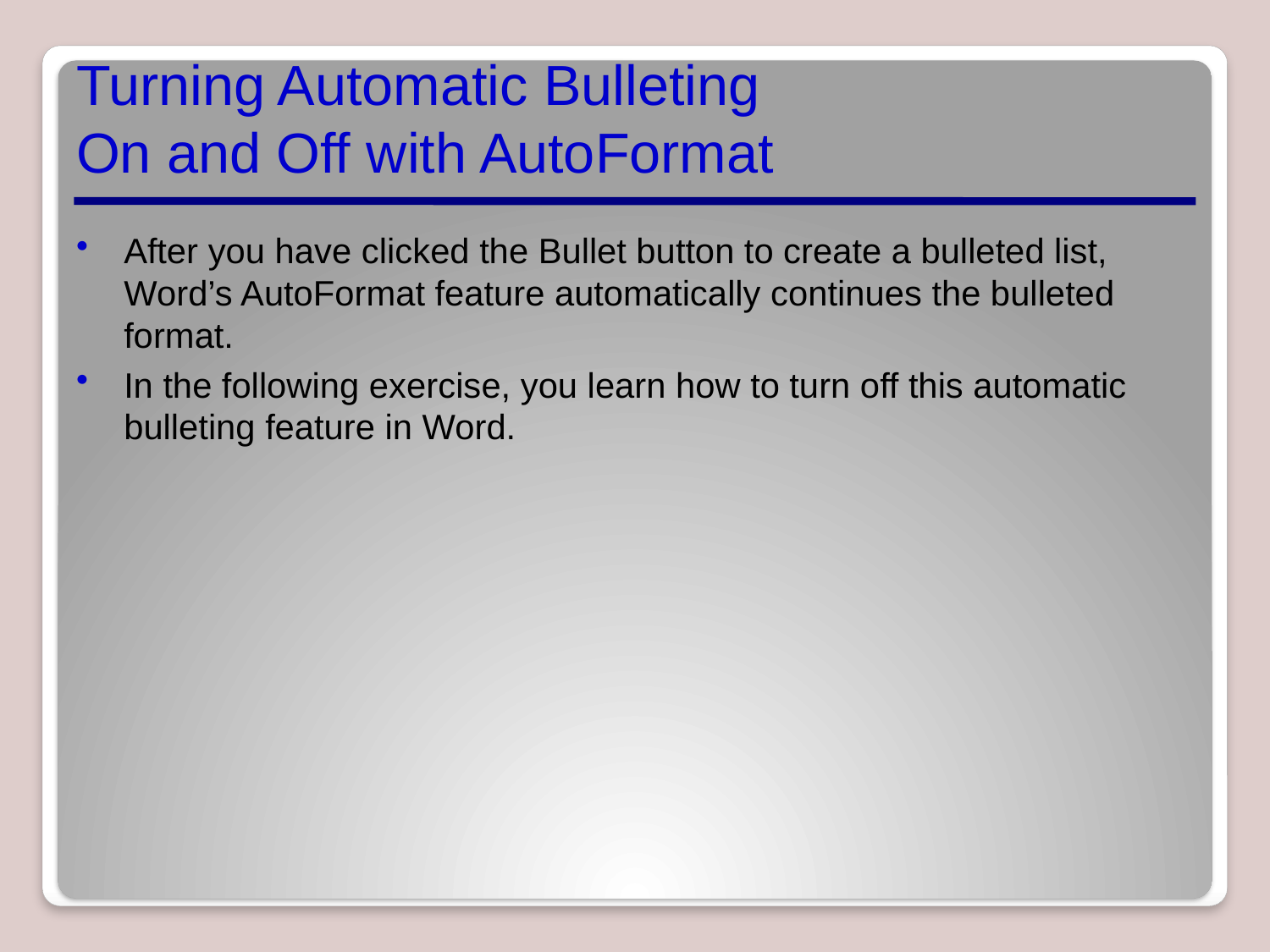

# Turning Automatic Bulleting On and Off with AutoFormat
After you have clicked the Bullet button to create a bulleted list, Word’s AutoFormat feature automatically continues the bulleted format.
In the following exercise, you learn how to turn off this automatic bulleting feature in Word.